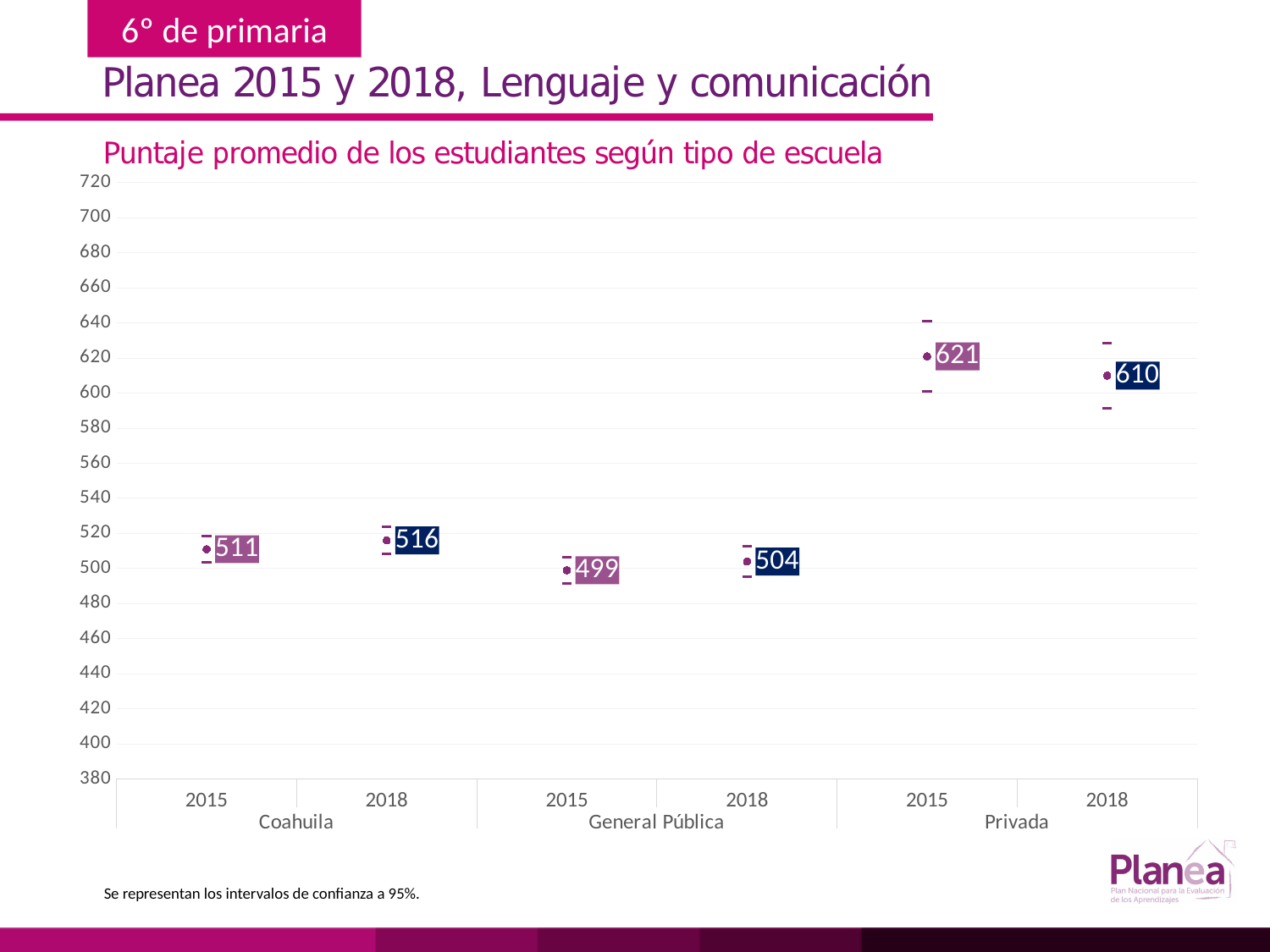

Planea 2015 y 2018, Lenguaje y comunicación

Puntaje promedio de los estudiantes según tipo de escuela

### Chart

| Category |  |  |  |
|---|---|---|---|
| 2015 | 503.637 | 518.363 | 511.0 |
| 2018 | 508.239 | 523.761 | 516.0 |
| 2015 | 491.637 | 506.363 | 499.0 |
| 2018 | 495.443 | 512.557 | 504.0 |
| 2015 | 601.1 | 640.9 | 621.0 |
| 2018 | 591.294 | 628.706 | 610.0 |
Se representan los intervalos de confianza a 95%.